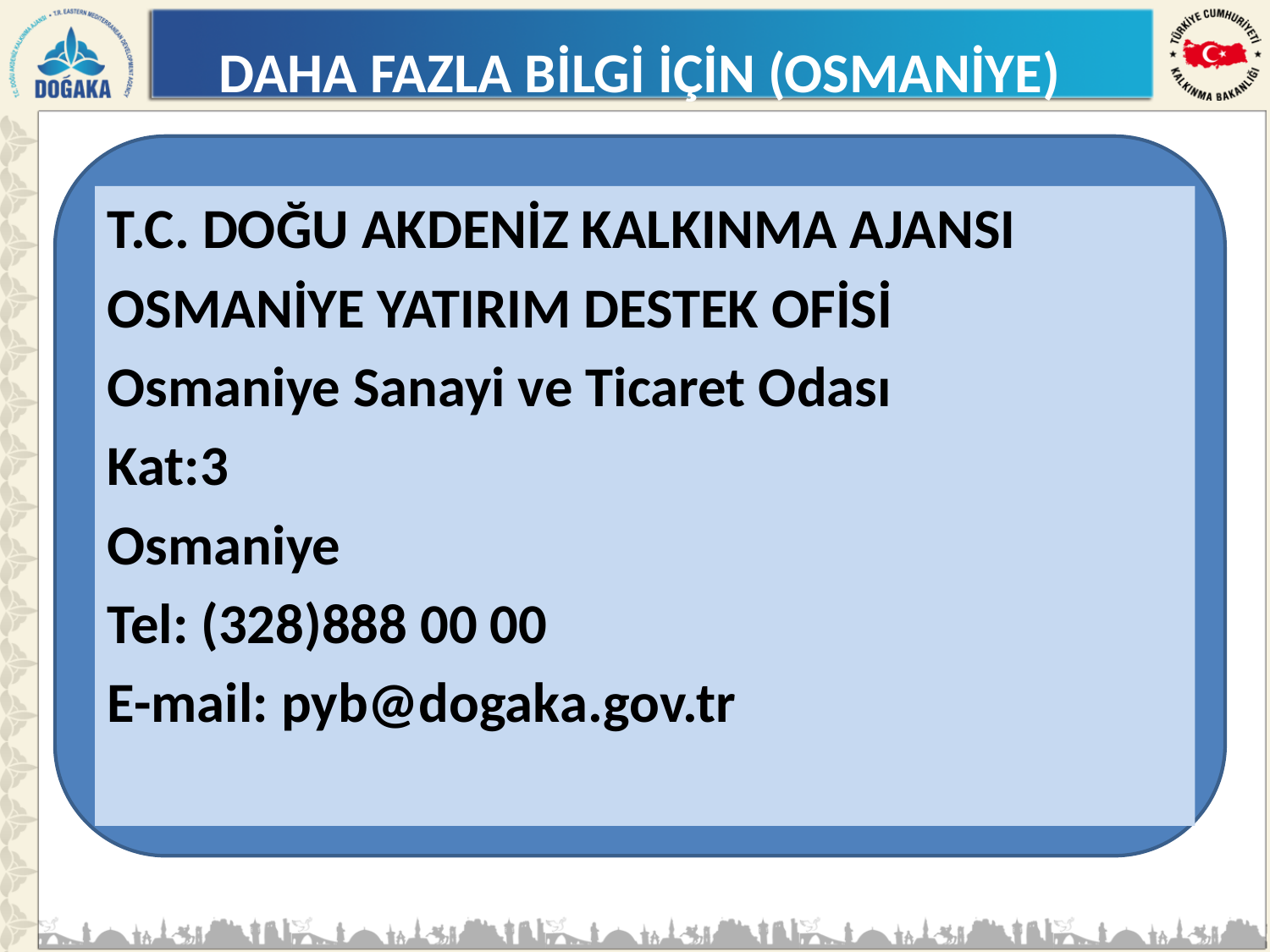

# DAHA FAZLA BİLGİ İÇİN (OSMANİYE)

T.C. DOĞU AKDENİZ KALKINMA AJANSI
OSMANİYE YATIRIM DESTEK OFİSİ
Osmaniye Sanayi ve Ticaret Odası
Kat:3
Osmaniye
Tel: (328)888 00 00
E-mail: pyb@dogaka.gov.tr